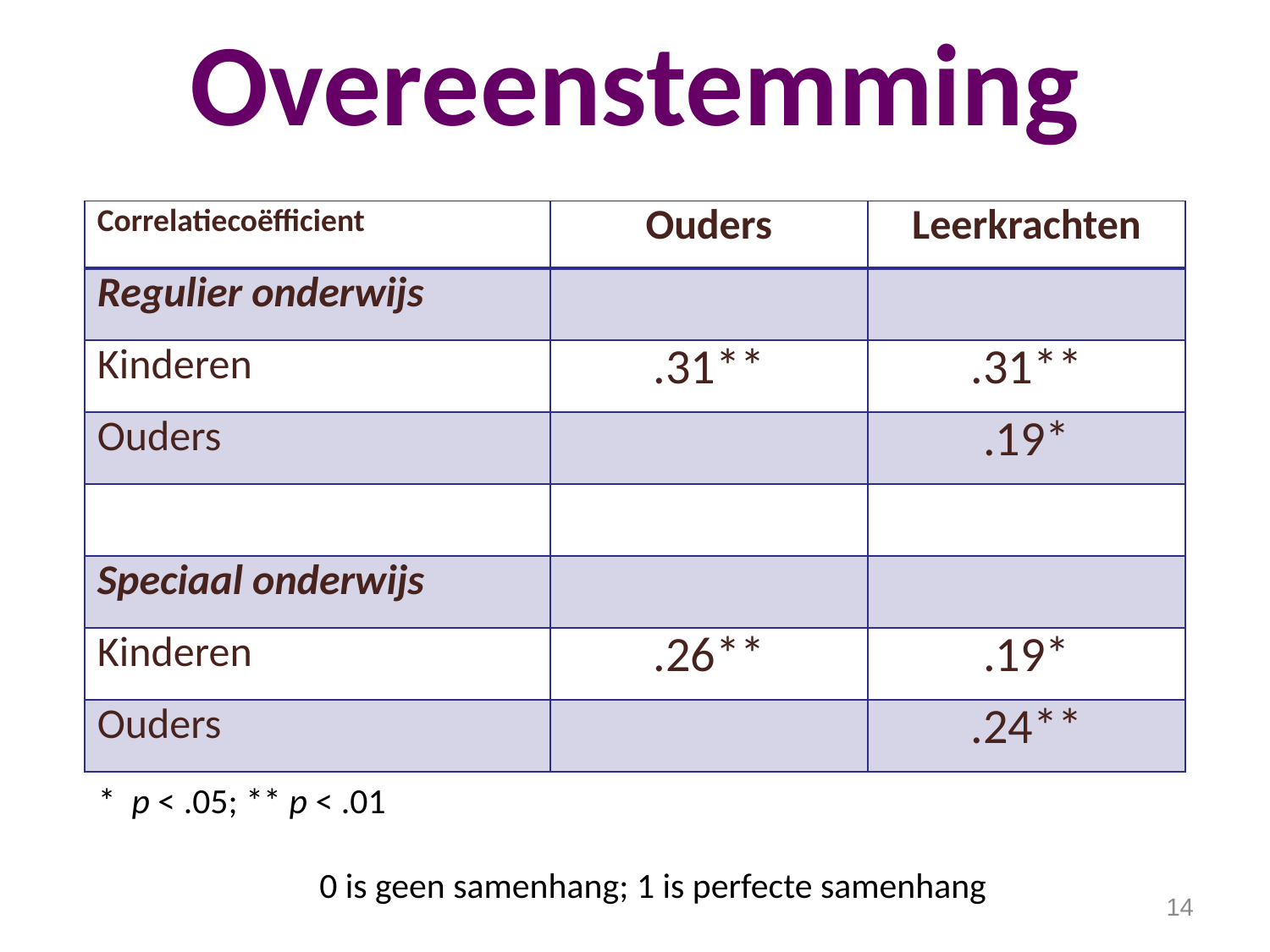

# Overeenstemming
| Correlatiecoëfficient | Ouders | Leerkrachten |
| --- | --- | --- |
| Regulier onderwijs |  |  |
| Kinderen | .31\*\* | .31\*\* |
| Ouders |  | .19\* |
|  |  |  |
| Speciaal onderwijs |  |  |
| Kinderen | .26\*\* | .19\* |
| Ouders |  | .24\*\* |
*  p < .05; ** p < .01
0 is geen samenhang; 1 is perfecte samenhang
14